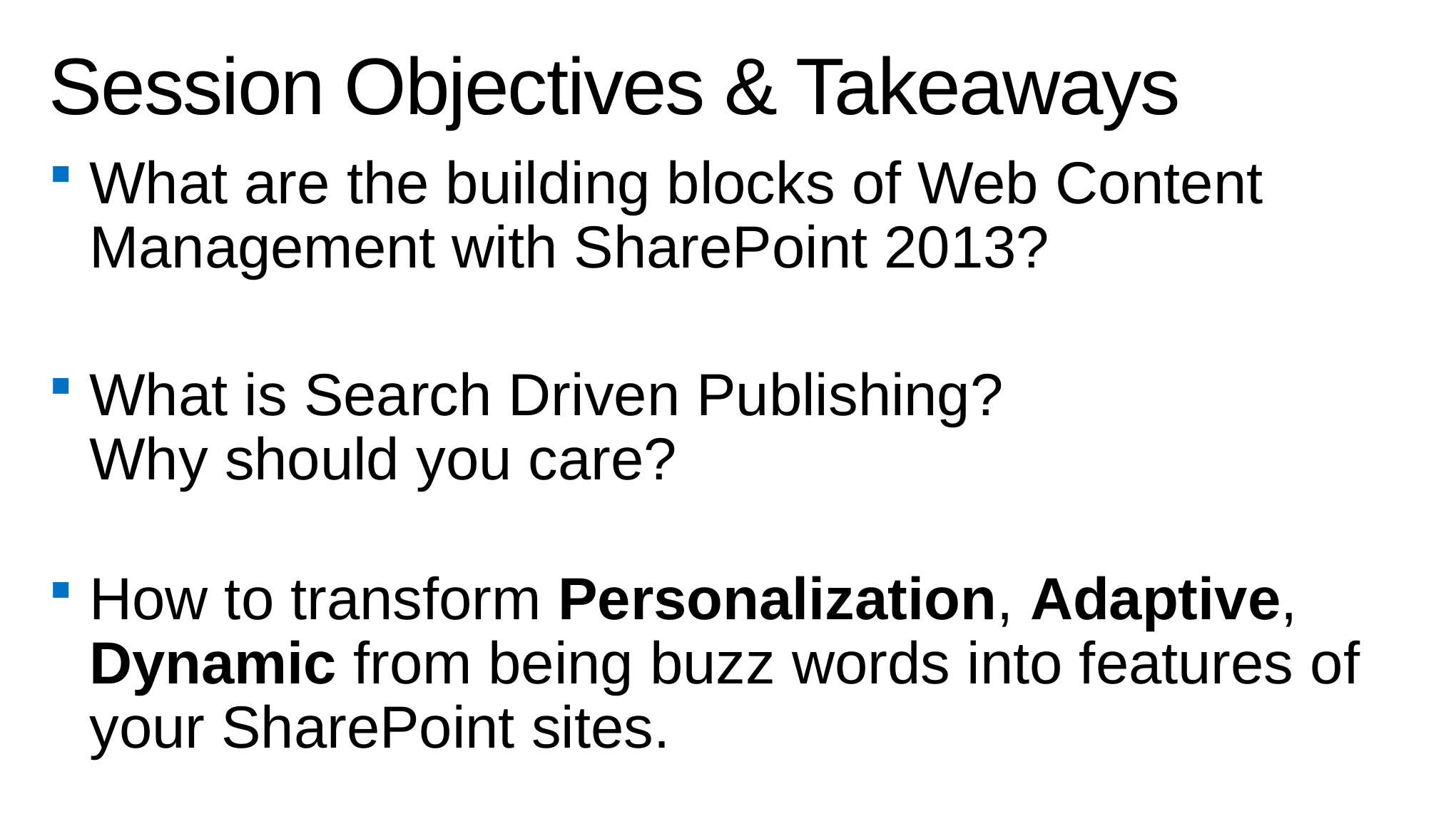

# Session Objectives & Takeaways
What are the building blocks of Web Content Management with SharePoint 2013?
What is Search Driven Publishing?
Why should you care?
How to transform Personalization, Adaptive, Dynamic from being buzz words into features of your SharePoint sites.